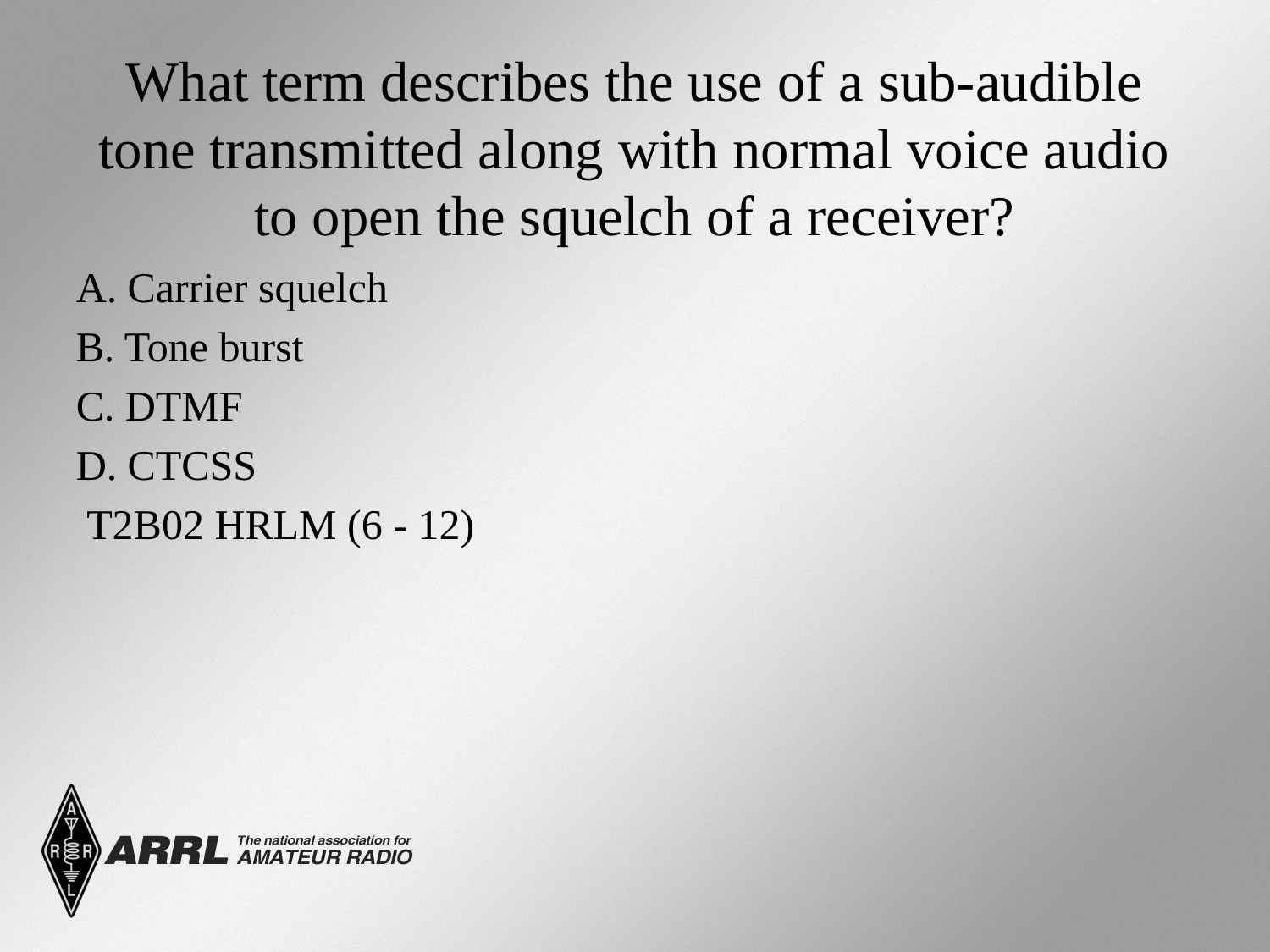

# What term describes the use of a sub-audible tone transmitted along with normal voice audio to open the squelch of a receiver?
A. Carrier squelch
B. Tone burst
C. DTMF
D. CTCSS
 T2B02 HRLM (6 - 12)